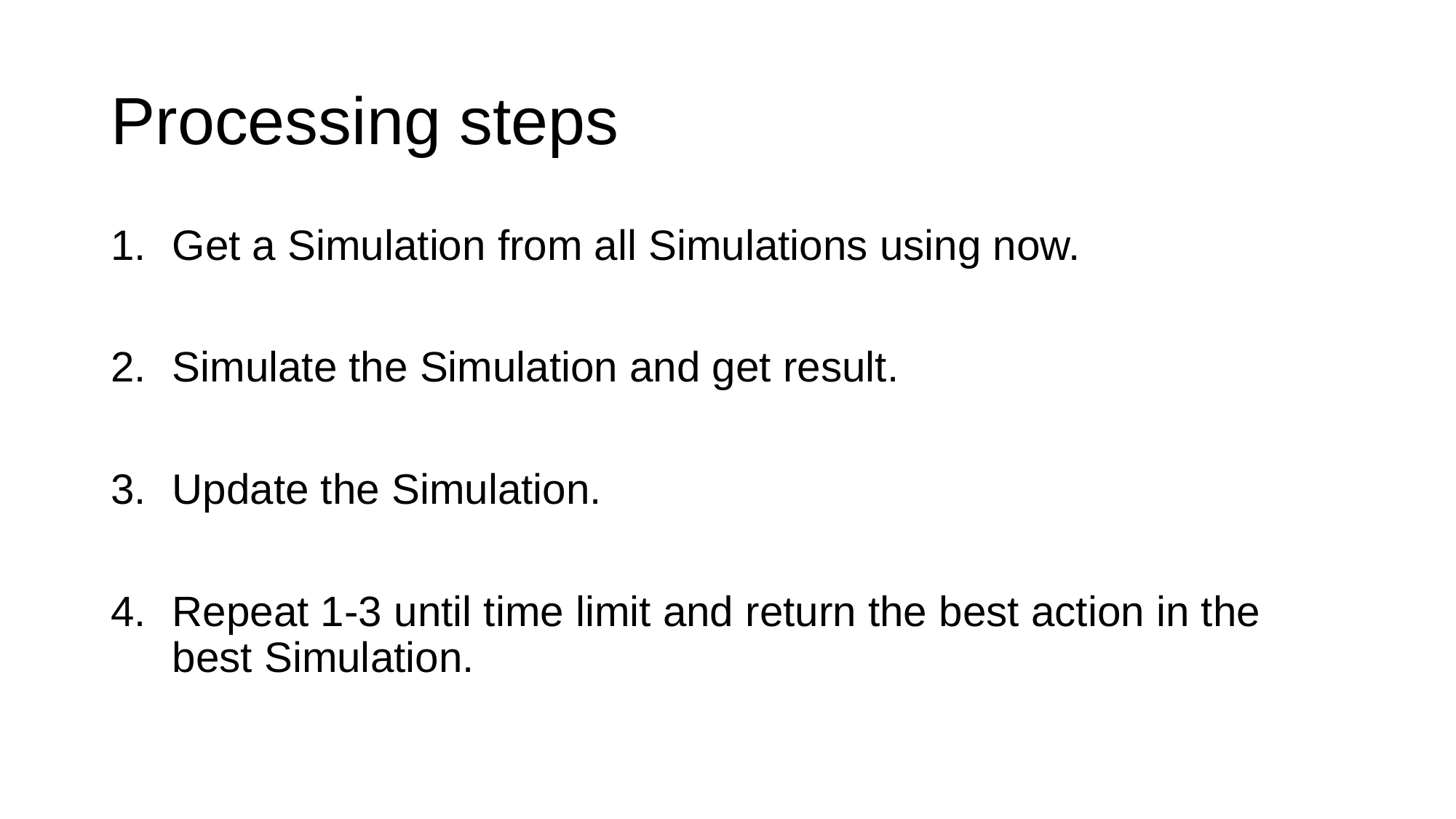

# Processing steps
Get a Simulation from all Simulations using now.

Simulate the Simulation and get result.

Update the Simulation.

Repeat 1-3 until time limit and return the best action in the best Simulation.